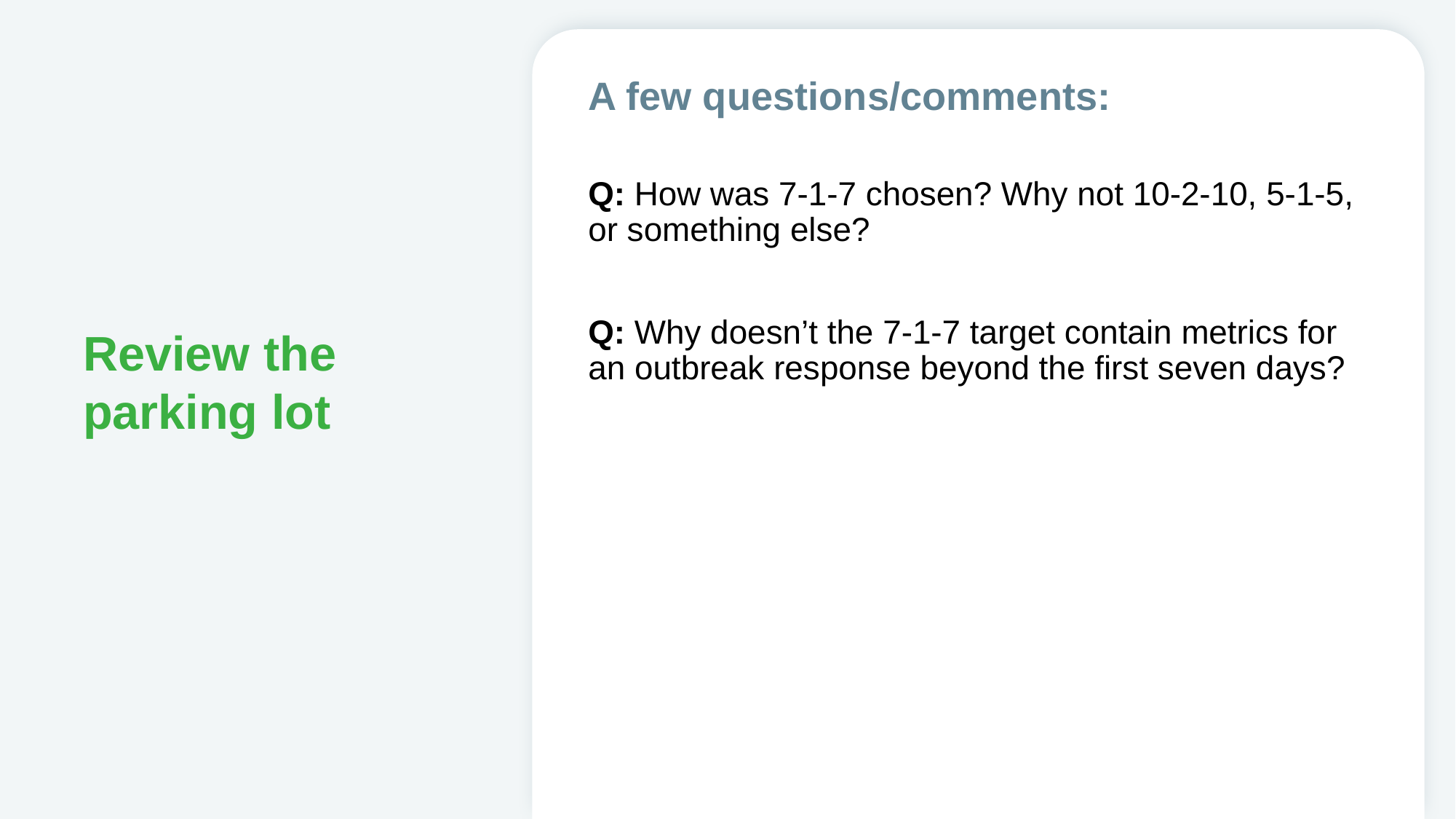

A few questions/comments:
Q: How was 7-1-7 chosen? Why not 10-2-10, 5-1-5, or something else?

Q: Why doesn’t the 7-1-7 target contain metrics for an outbreak response beyond the first seven days?

Review the parking lot